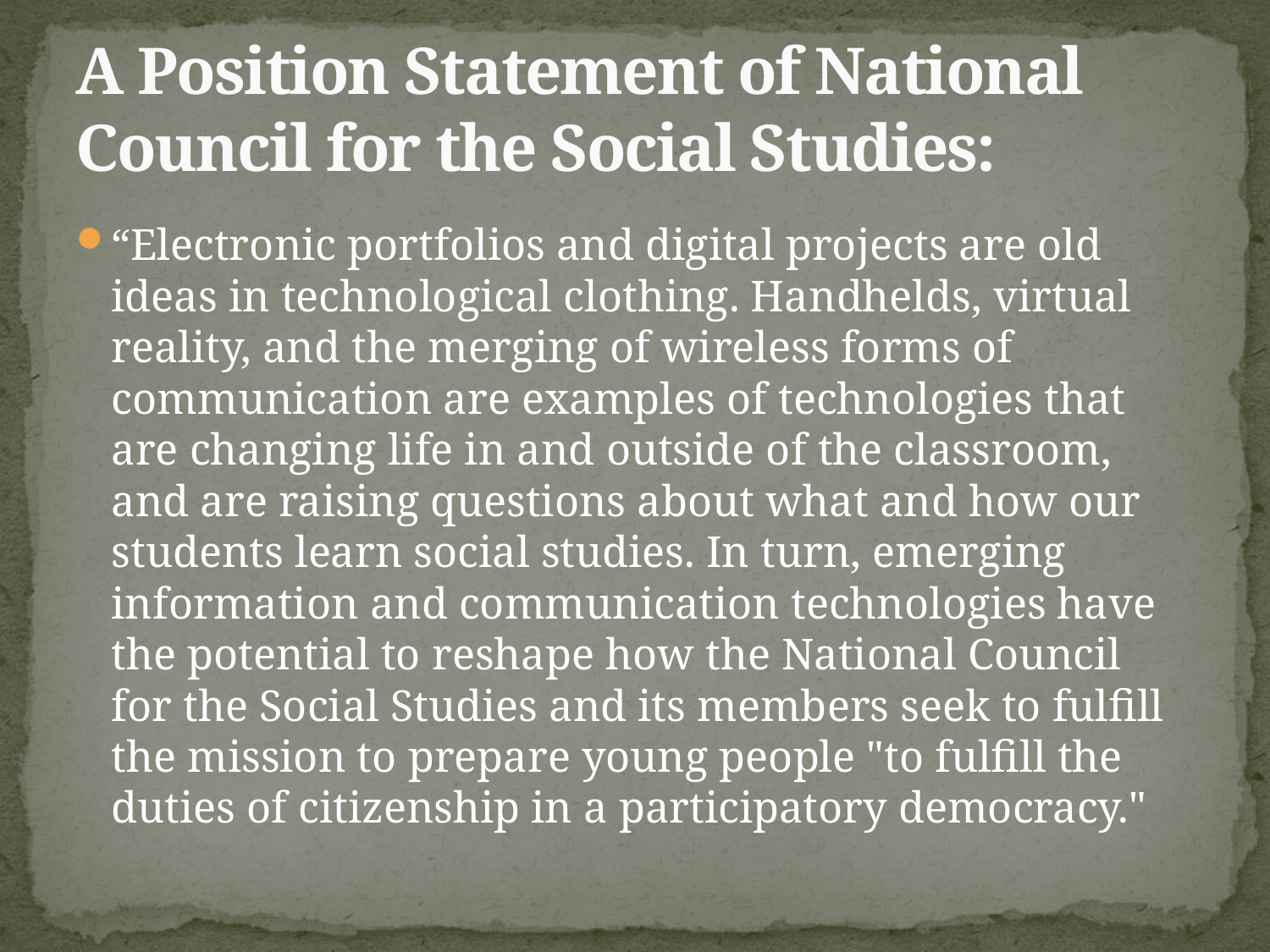

# A Position Statement of National Council for the Social Studies:
“Electronic portfolios and digital projects are old ideas in technological clothing. Handhelds, virtual reality, and the merging of wireless forms of communication are examples of technologies that are changing life in and outside of the classroom, and are raising questions about what and how our students learn social studies. In turn, emerging information and communication technologies have the potential to reshape how the National Council for the Social Studies and its members seek to fulfill the mission to prepare young people "to fulfill the duties of citizenship in a participatory democracy."